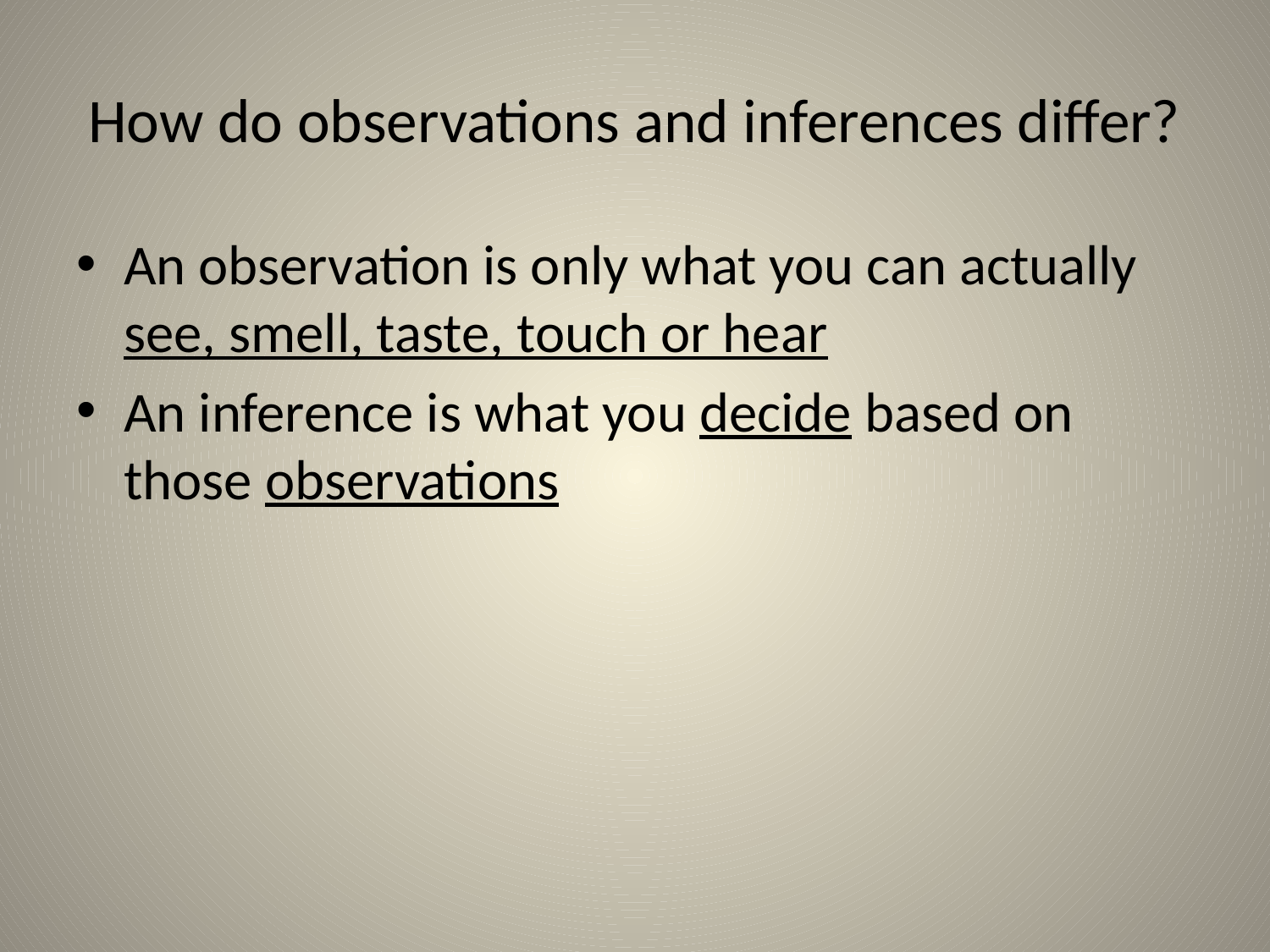

# How do observations and inferences differ?
An observation is only what you can actually see, smell, taste, touch or hear
An inference is what you decide based on those observations